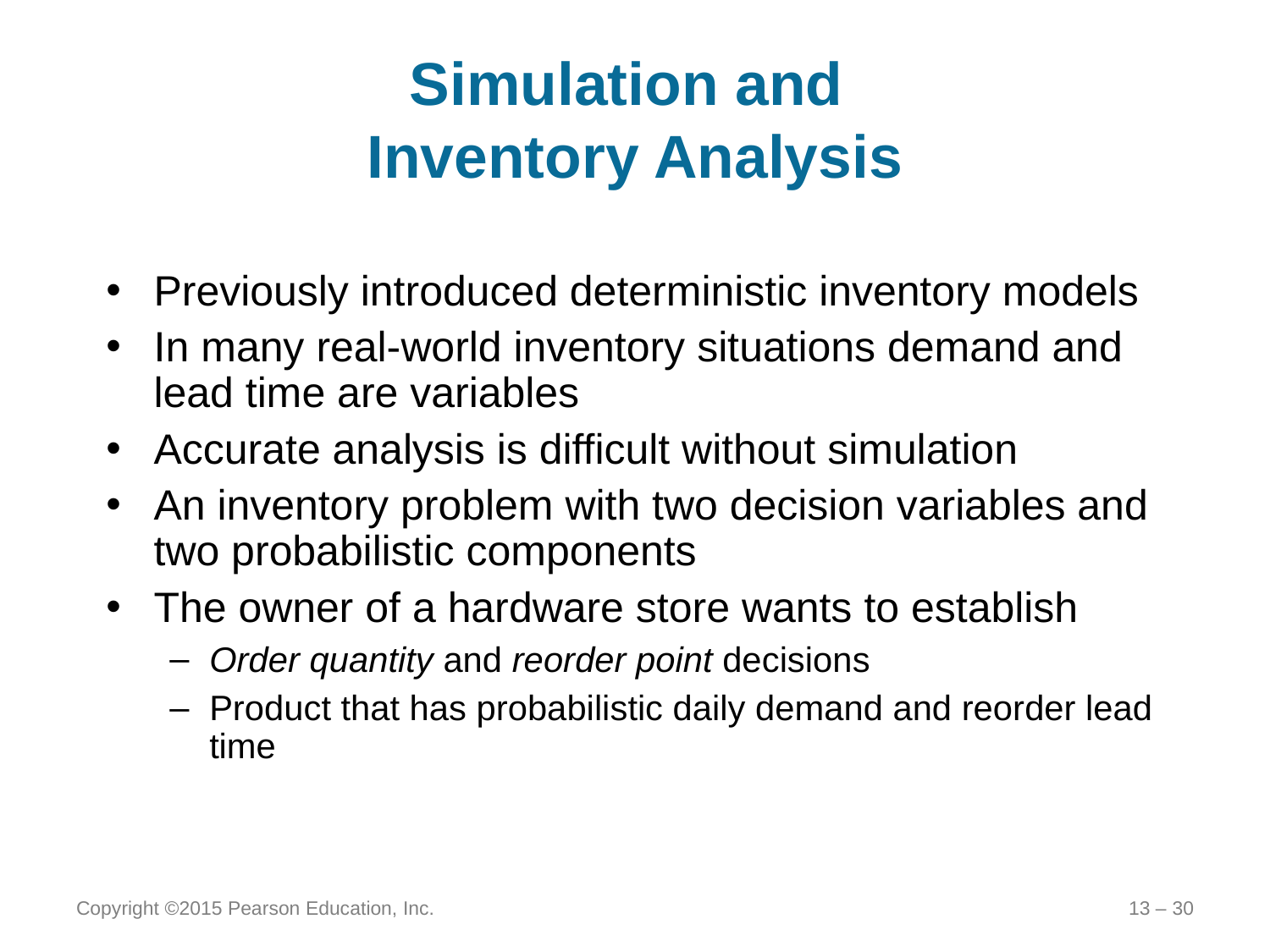

# Simulation and Inventory Analysis
Previously introduced deterministic inventory models
In many real-world inventory situations demand and lead time are variables
Accurate analysis is difficult without simulation
An inventory problem with two decision variables and two probabilistic components
The owner of a hardware store wants to establish
Order quantity and reorder point decisions
Product that has probabilistic daily demand and reorder lead time

Copyright ©2015 Pearson Education, Inc.
13 – 30